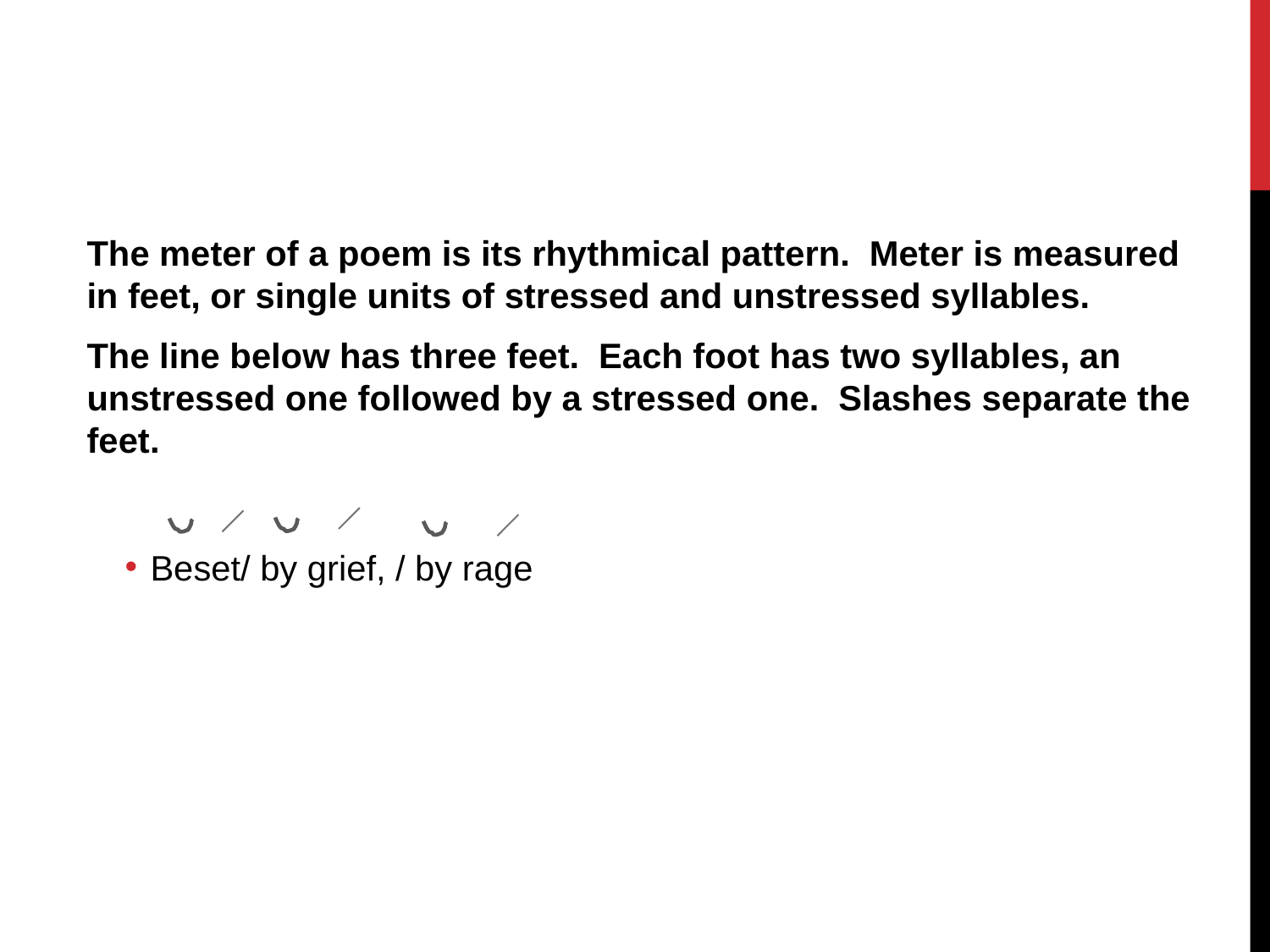

#
The meter of a poem is its rhythmical pattern.  Meter is measured in feet, or single units of stressed and unstressed syllables.
The line below has three feet.  Each foot has two syllables, an unstressed one followed by a stressed one.  Slashes separate the feet.

Beset/ by grief, / by rage